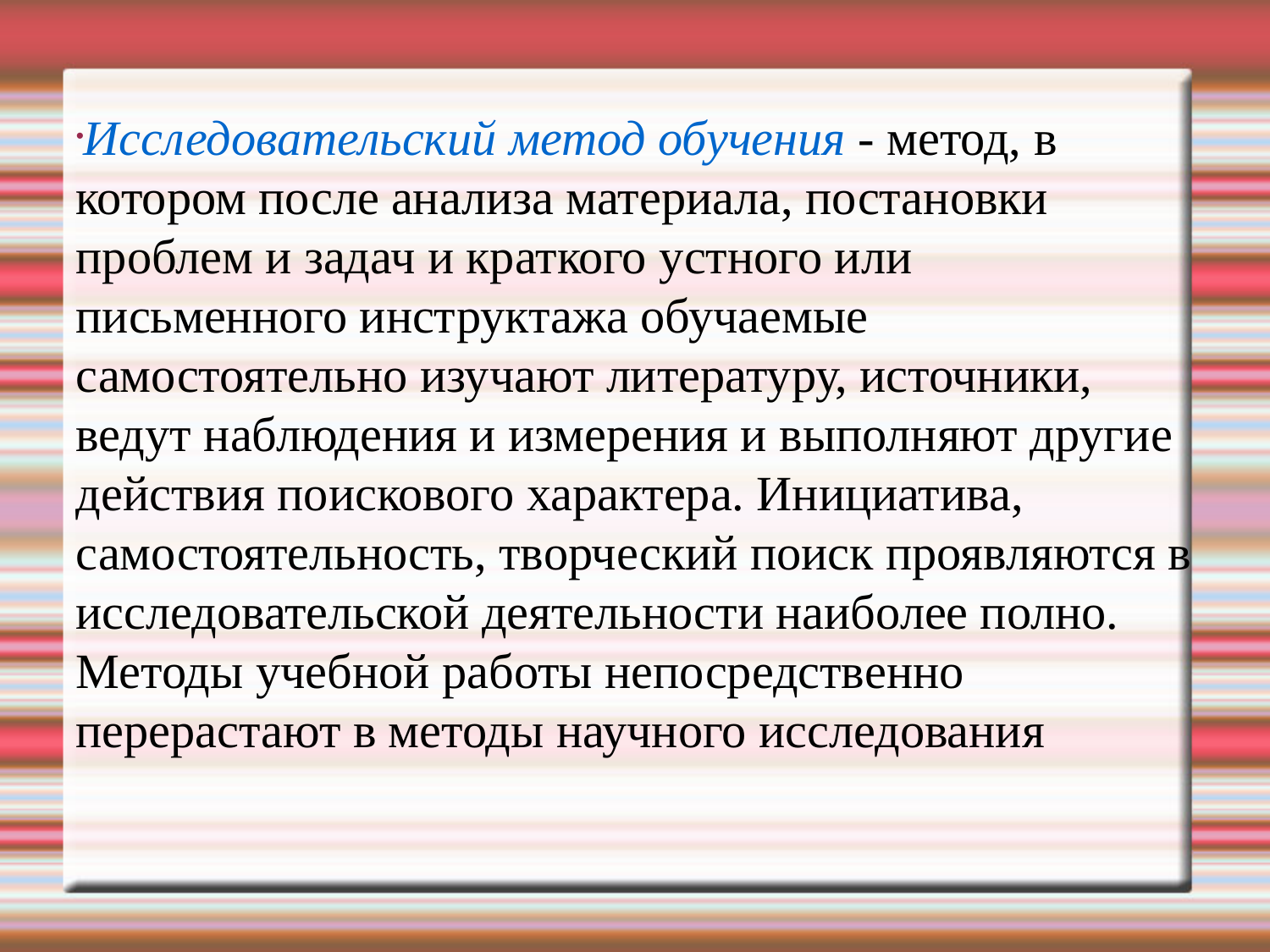

Исследовательский метод обучения - метод, в котором после анализа материала, постановки проблем и задач и краткого устного или письменного инструктажа обучаемые самостоятельно изучают литературу, источники, ведут наблюдения и измерения и выполняют другие действия поискового характера. Инициатива, самостоятельность, творческий поиск проявляются в исследовательской деятельности наиболее полно. Методы учебной работы непосредственно перерастают в методы научного исследования